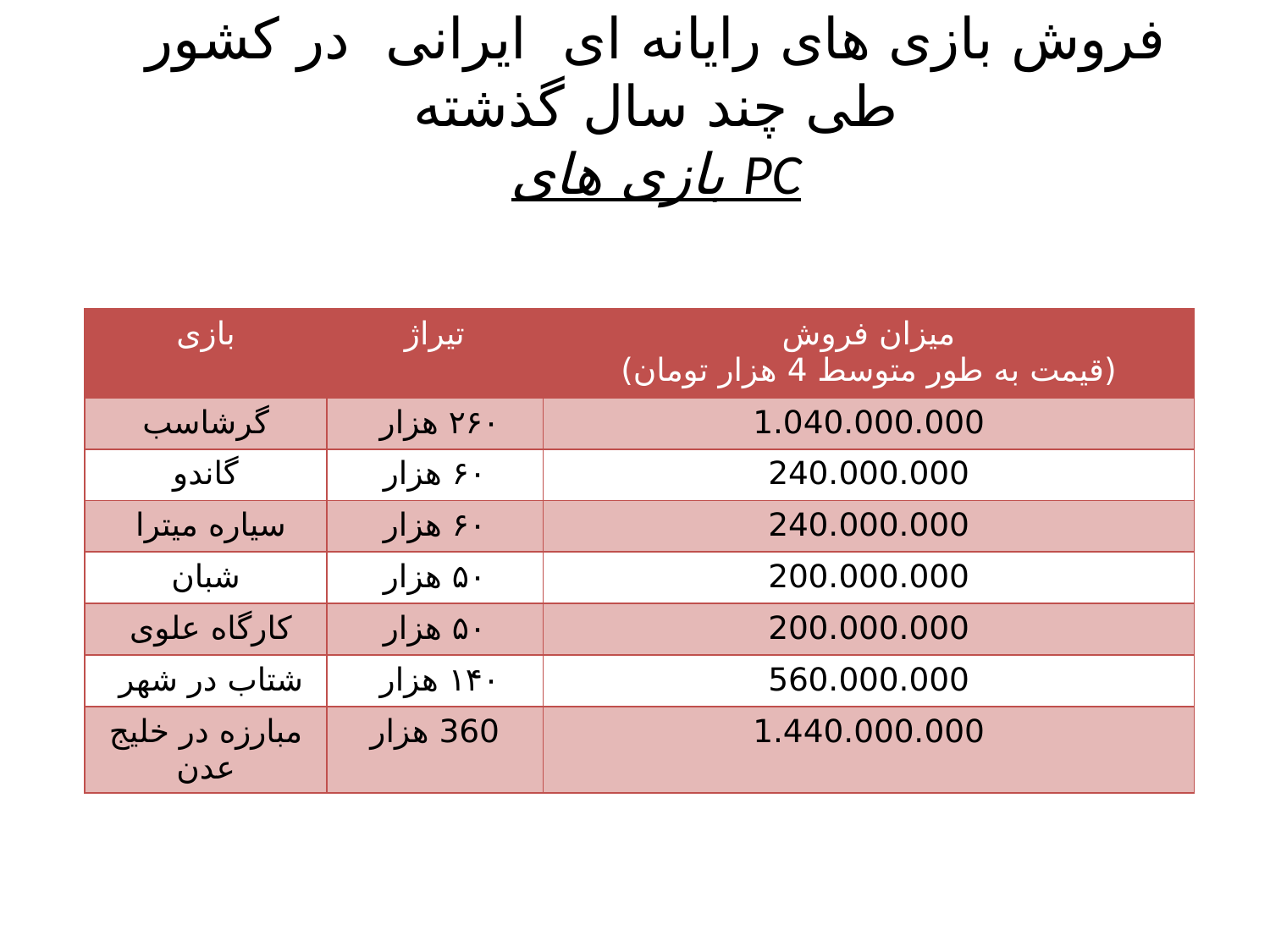

فروش بازی های رایانه ای  ایرانی  در کشور طی چند سال گذشته
بازی های PC
| بازی | تیراژ | میزان فروش (قیمت به طور متوسط 4 هزار تومان) |
| --- | --- | --- |
| گرشاسب | ۲۶۰ هزار | 1.040.000.000 |
| گاندو | ۶۰ هزار | 240.000.000 |
| سیاره میترا | ۶۰ هزار | 240.000.000 |
| شبان | ۵۰ هزار | 200.000.000 |
| کارگاه علوی | ۵۰ هزار | 200.000.000 |
| شتاب در شهر | ۱۴۰ هزار | 560.000.000 |
| مبارزه در خلیج عدن | 360 هزار | 1.440.000.000 |